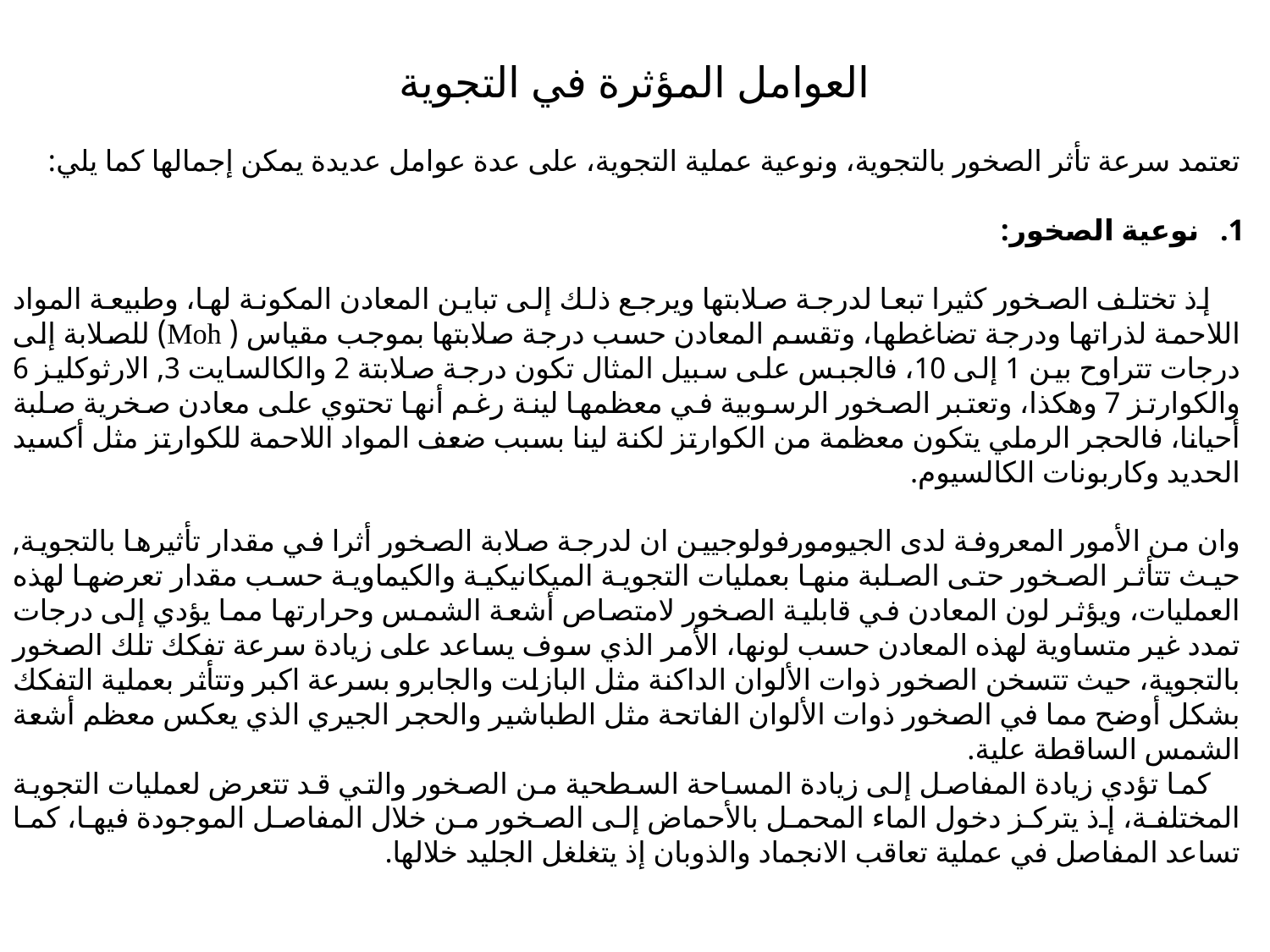

# العوامل المؤثرة في التجوية
تعتمد سرعة تأثر الصخور بالتجوية، ونوعية عملية التجوية، على عدة عوامل عديدة يمكن إجمالها كما يلي:

نوعية الصخور:

    إذ تختلف الصخور كثيرا تبعا لدرجة صلابتها ويرجع ذلك إلى تباين المعادن المكونة لها، وطبيعة المواد اللاحمة لذراتها ودرجة تضاغطها، وتقسم المعادن حسب درجة صلابتها بموجب مقياس ( Moh) للصلابة إلى درجات تتراوح بين 1 إلى 10، فالجبس على سبيل المثال تكون درجة صلابتة 2 والكالسايت 3, الارثوكليز 6 والكوارتز 7 وهكذا، وتعتبر الصخور الرسوبية في معظمها لينة رغم أنها تحتوي على معادن صخرية صلبة أحيانا، فالحجر الرملي يتكون معظمة من الكوارتز لكنة لينا بسبب ضعف المواد اللاحمة للكوارتز مثل أكسيد الحديد وكاربونات الكالسيوم.

	وان من الأمور المعروفة لدى الجيومورفولوجيين ان لدرجة صلابة الصخور أثرا في مقدار تأثيرها بالتجوية, حيث تتأثر الصخور حتى الصلبة منها بعمليات التجوية الميكانيكية والكيماوية حسب مقدار تعرضها لهذه العمليات، ويؤثر لون المعادن في قابلية الصخور لامتصاص أشعة الشمس وحرارتها مما يؤدي إلى درجات تمدد غير متساوية لهذه المعادن حسب لونها، الأمر الذي سوف يساعد على زيادة سرعة تفكك تلك الصخور بالتجوية، حيث تتسخن الصخور ذوات الألوان الداكنة مثل البازلت والجابرو بسرعة اكبر وتتأثر بعملية التفكك بشكل أوضح مما في الصخور ذوات الألوان الفاتحة مثل الطباشير والحجر الجيري الذي يعكس معظم أشعة الشمس الساقطة علية.
    كما تؤدي زيادة المفاصل إلى زيادة المساحة السطحية من الصخور والتي قد تتعرض لعمليات التجوية المختلفة، إذ يتركز دخول الماء المحمل بالأحماض إلى الصخور من خلال المفاصل الموجودة فيها، كما تساعد المفاصل في عملية تعاقب الانجماد والذوبان إذ يتغلغل الجليد خلالها.